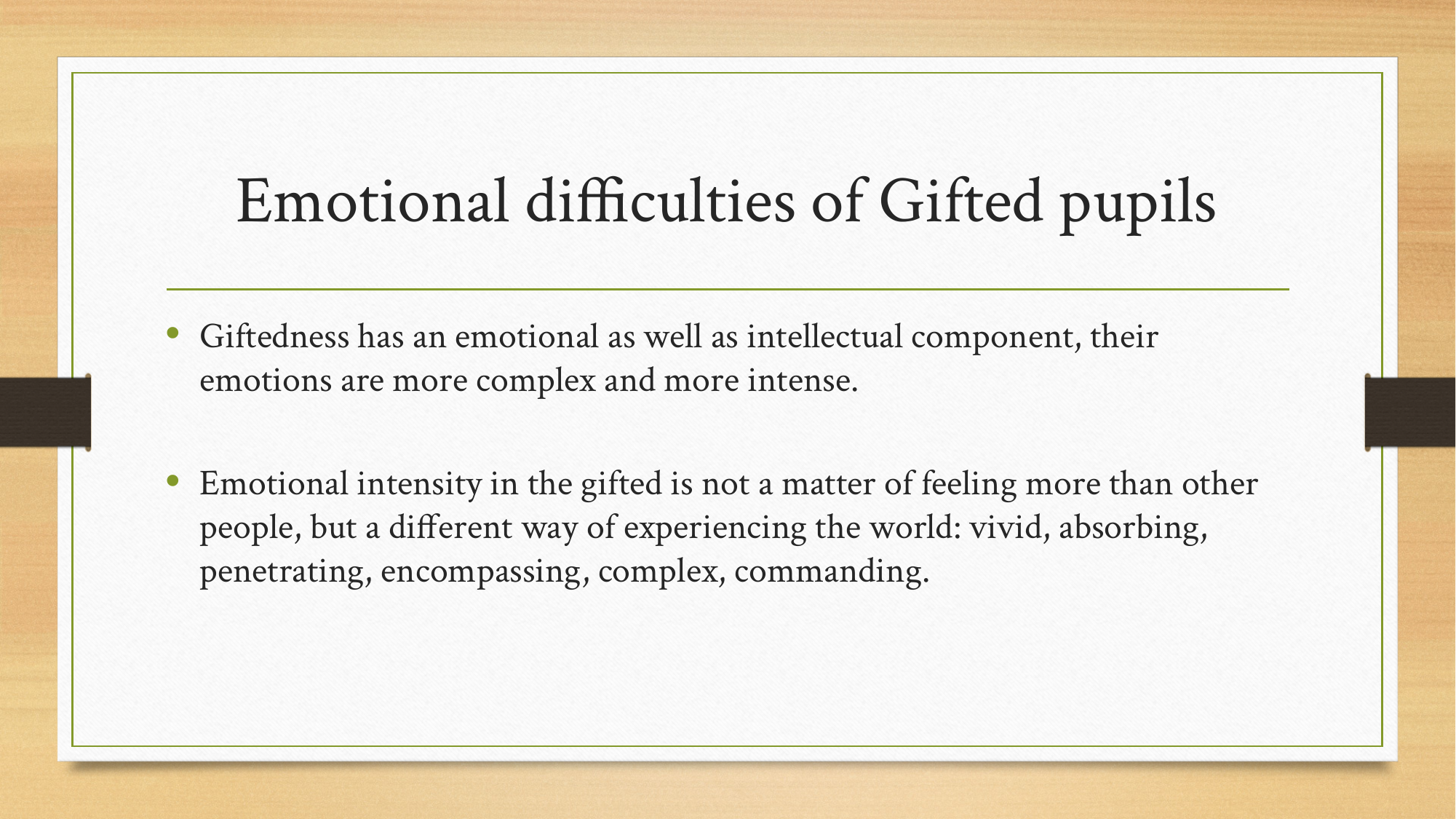

# Emotional difficulties of Gifted pupils
Giftedness has an emotional as well as intellectual component, their emotions are more complex and more intense.
Emotional intensity in the gifted is not a matter of feeling more than other people, but a different way of experiencing the world: vivid, absorbing, penetrating, encompassing, complex, commanding.